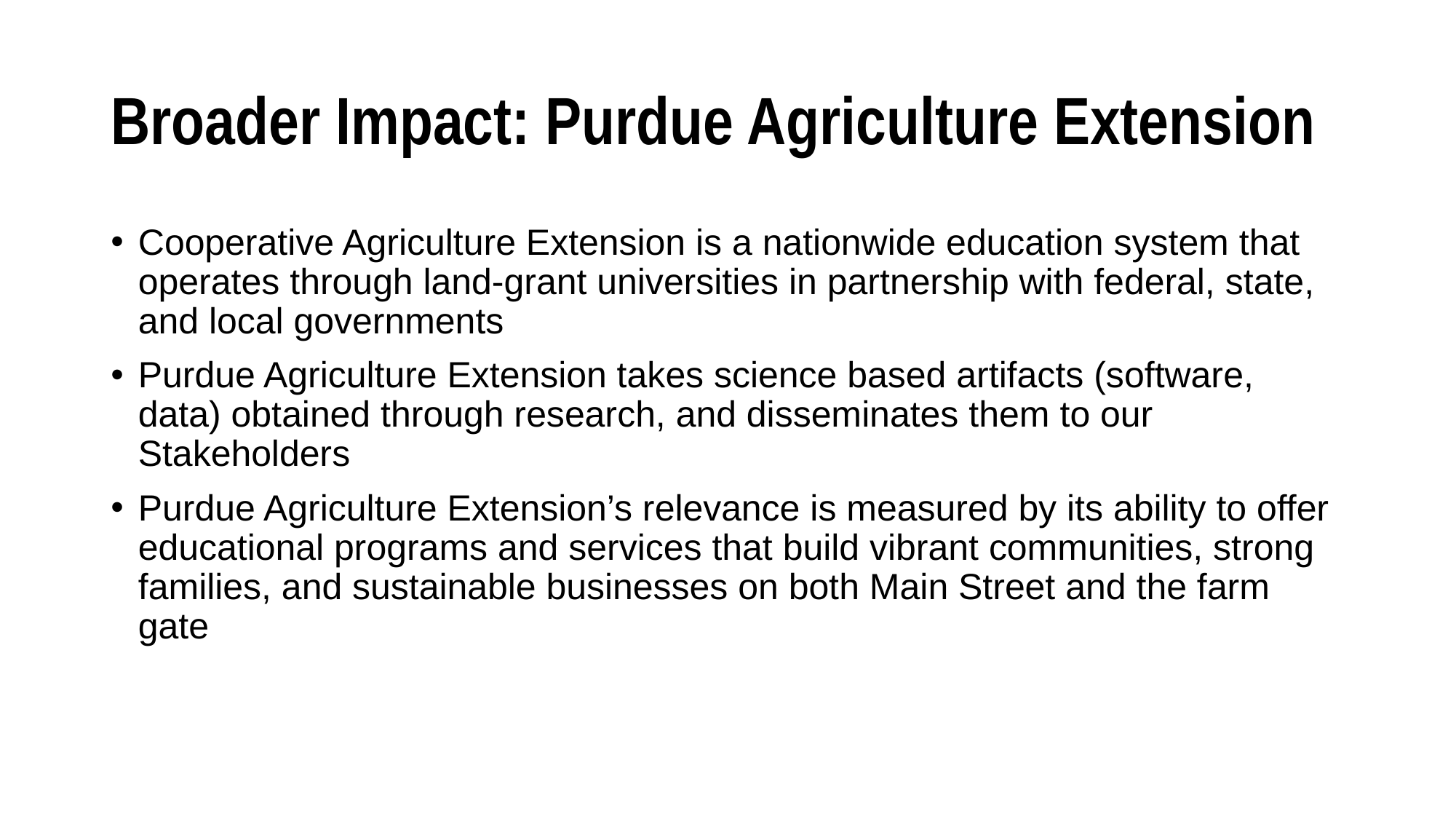

# Broader Impact: Purdue Agriculture Extension
Cooperative Agriculture Extension is a nationwide education system that operates through land-grant universities in partnership with federal, state, and local governments
Purdue Agriculture Extension takes science based artifacts (software, data) obtained through research, and disseminates them to our Stakeholders
Purdue Agriculture Extension’s relevance is measured by its ability to offer educational programs and services that build vibrant communities, strong families, and sustainable businesses on both Main Street and the farm gate